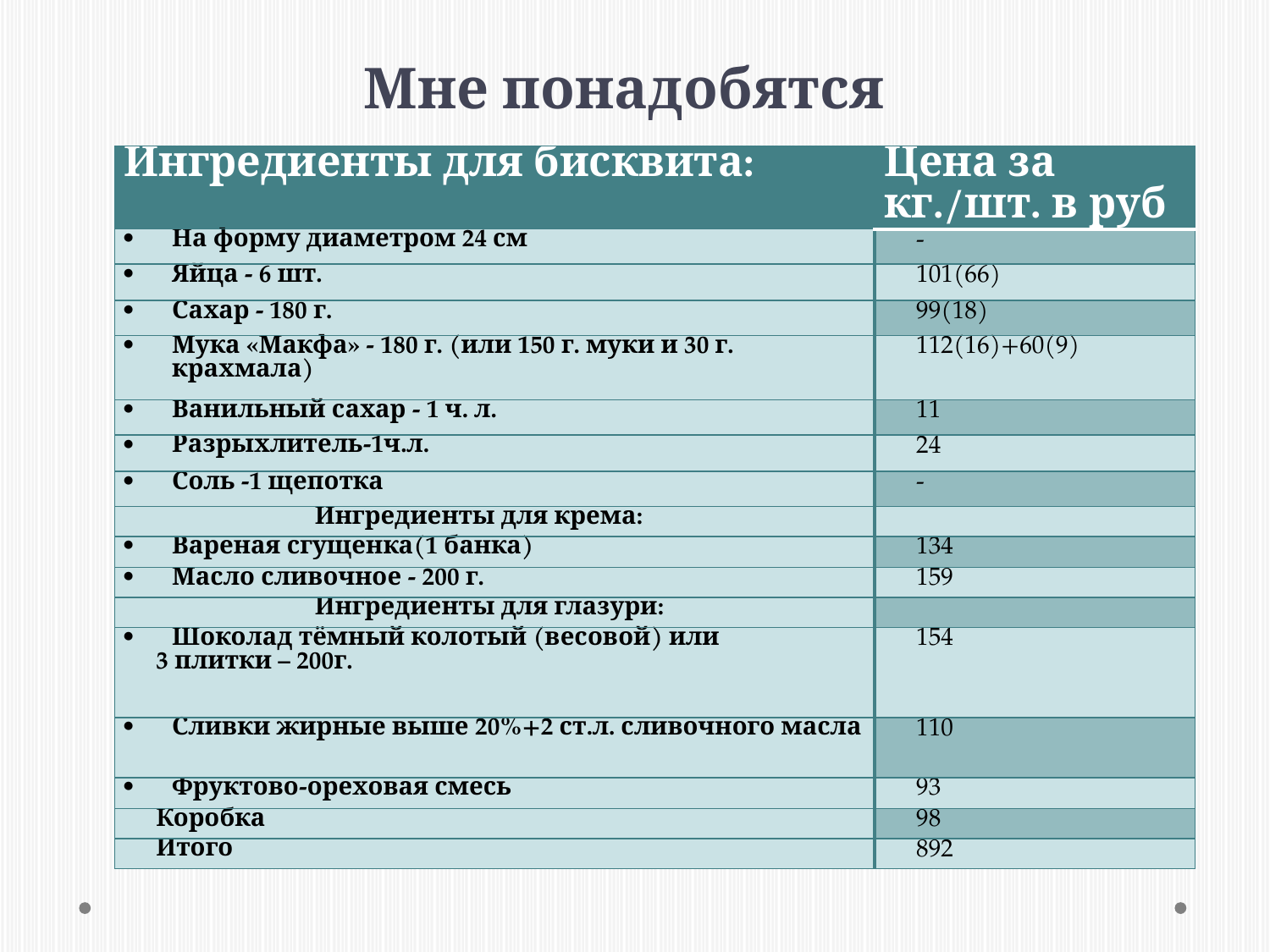

# Мне понадобятся
| Ингредиенты для бисквита: | Цена за кг./шт. в руб |
| --- | --- |
| На форму диаметром 24 см | - |
| Яйца - 6 шт. | 101(66) |
| Сахар - 180 г. | 99(18) |
| Мука «Макфа» - 180 г. (или 150 г. муки и 30 г. крахмала) | 112(16)+60(9) |
| Ванильный сахар - 1 ч. л. | 11 |
| Разрыхлитель-1ч.л. | 24 |
| Соль -1 щепотка | - |
| Ингредиенты для крема: |  |
| Вареная сгущенка(1 банка) | 134 |
| Масло сливочное - 200 г. | 159 |
| Ингредиенты для глазури: |  |
| Шоколад тёмный колотый (весовой) или 3 плитки – 200г. | 154 |
| Сливки жирные выше 20%+2 ст.л. сливочного масла | 110 |
| Фруктово-ореховая смесь | 93 |
| Коробка | 98 |
| Итого | 892 |